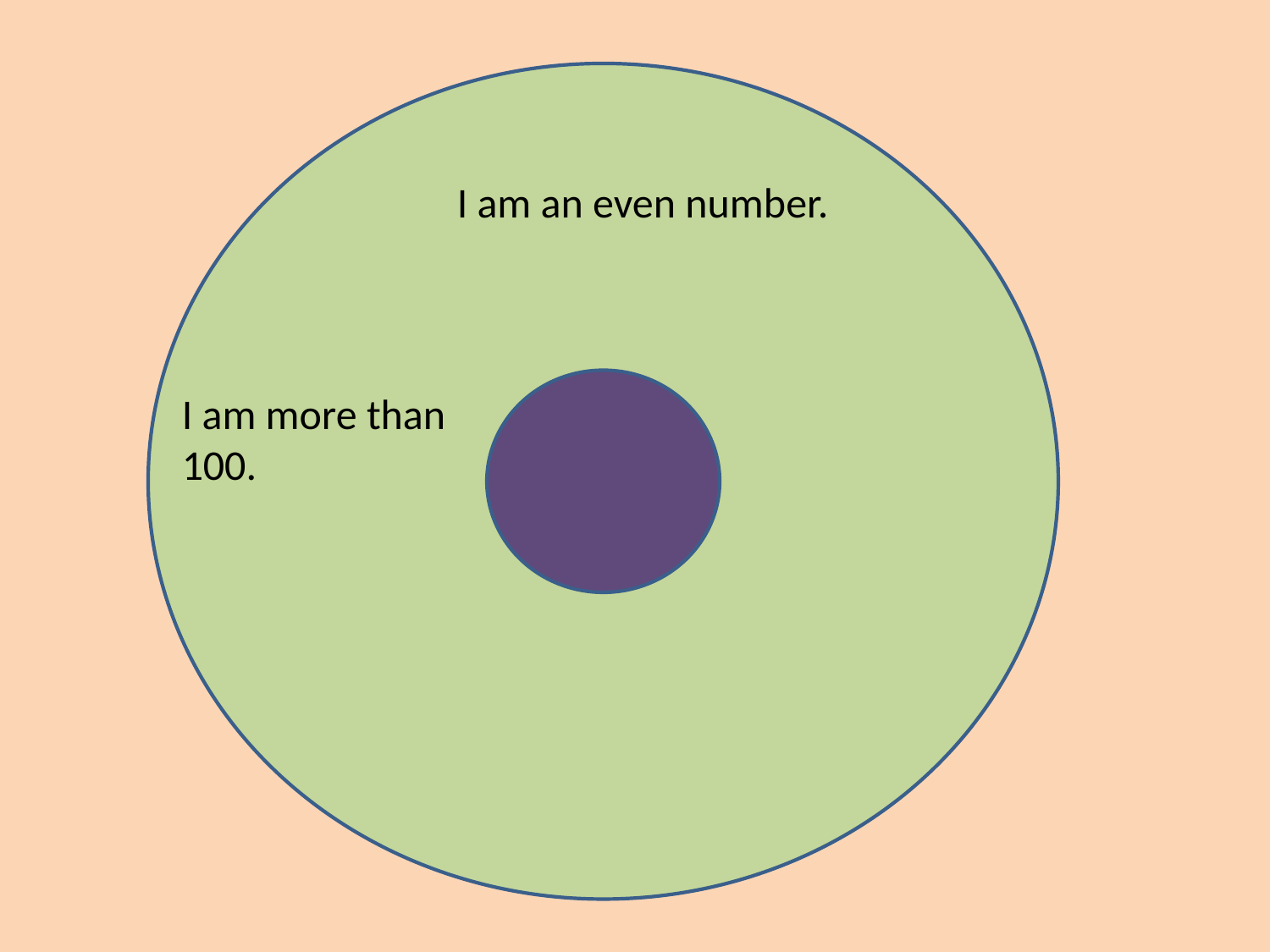

I am an even number.

I am more than 100.
120